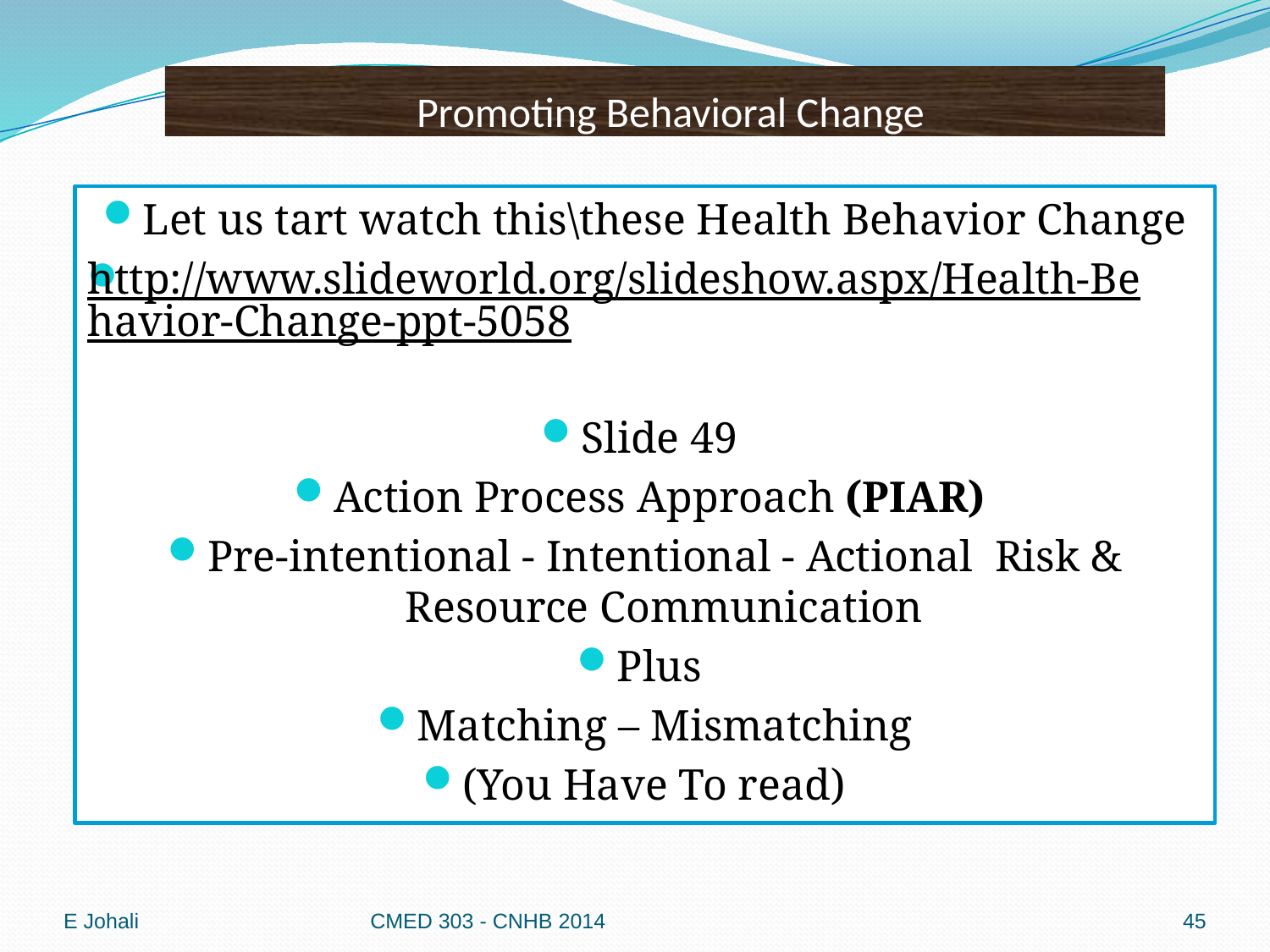

# Promoting Behavioral Change
Let us tart watch this\these Health Behavior Change
http://www.slideworld.org/slideshow.aspx/Health-Behavior-Change-ppt-5058
Slide 49
Action Process Approach (PIAR)
Pre-intentional - Intentional - Actional  Risk & Resource Communication
Plus
Matching – Mismatching
(You Have To read)
E Johali
CMED 303 - CNHB 2014
45